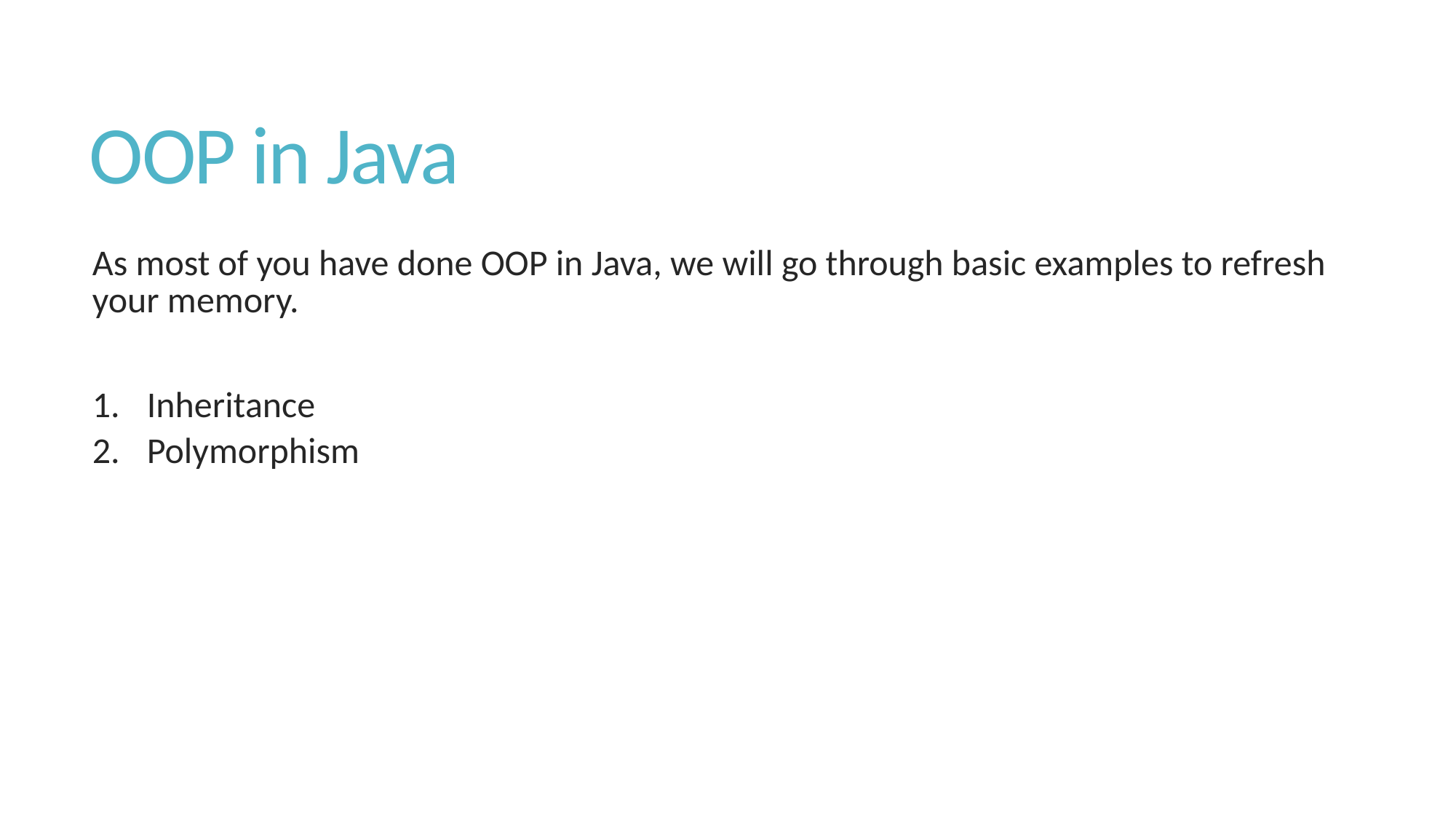

# OOP in Java
As most of you have done OOP in Java, we will go through basic examples to refresh your memory.

Inheritance
Polymorphism